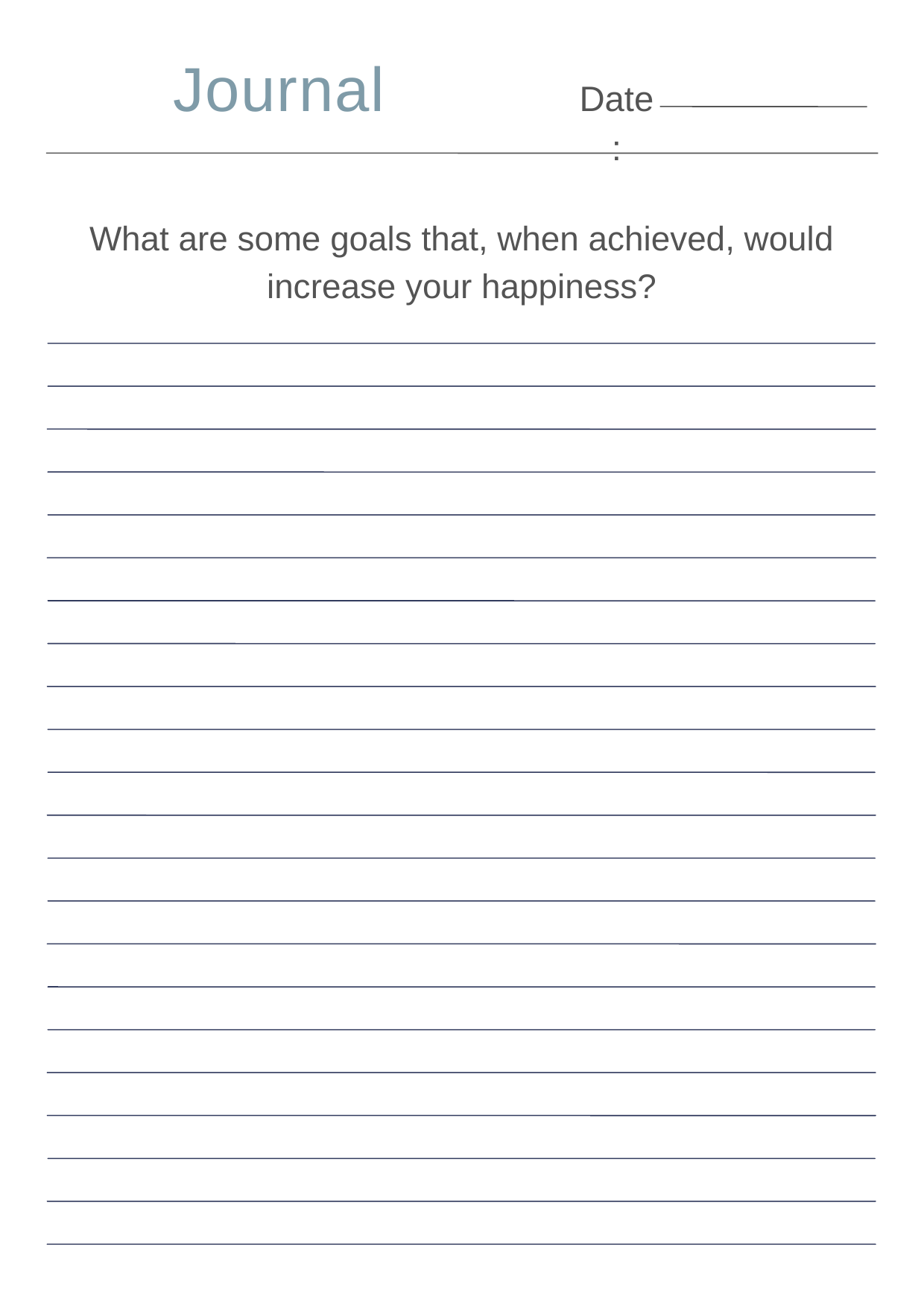

Journal
Date:

What are some goals that, when achieved, would increase your happiness?